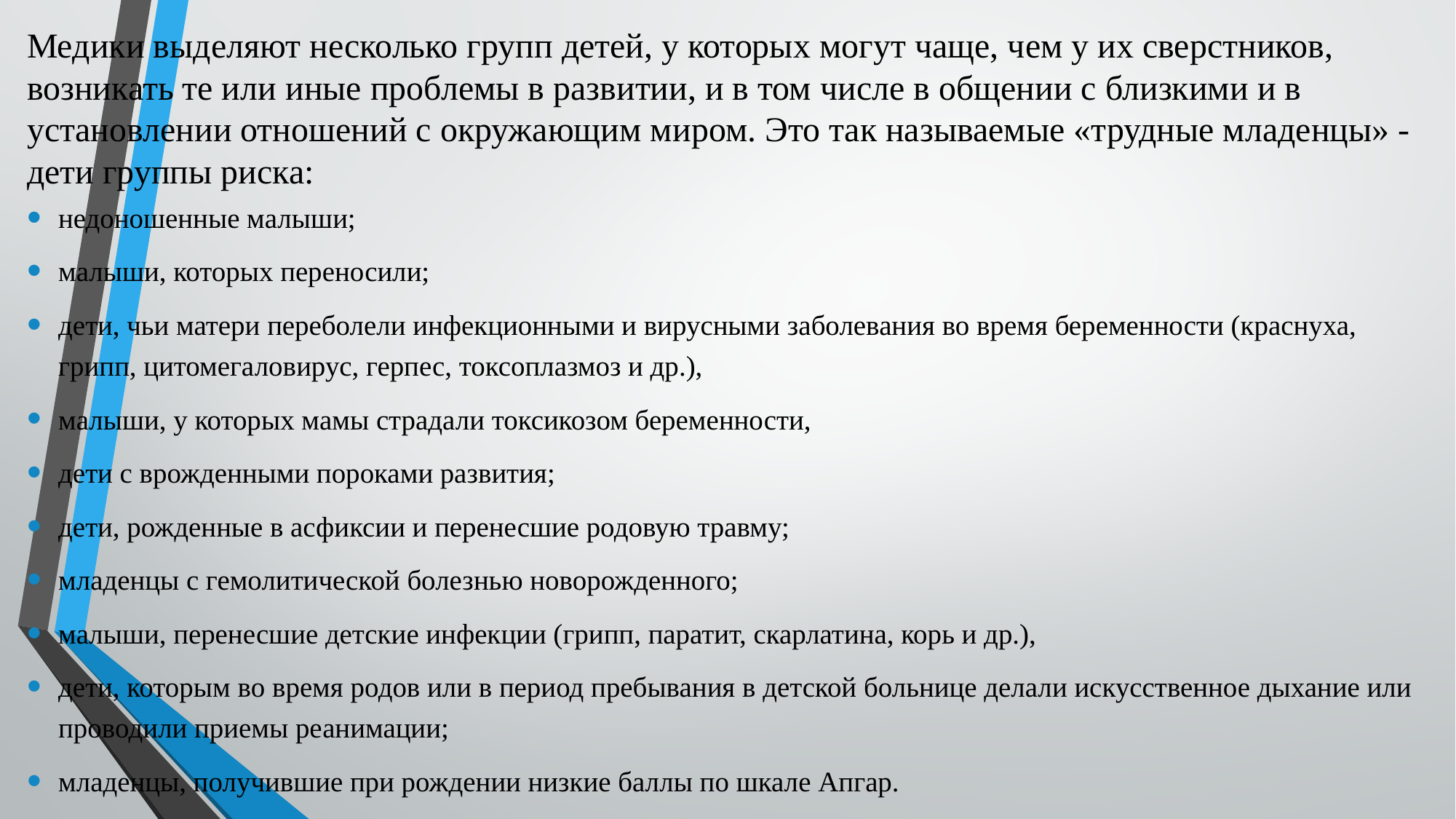

# Медики выделяют несколько групп детей, у которых могут чаще, чем у их сверстников, возникать те или иные проблемы в развитии, и в том числе в общении с близкими и в установлении отношений с окружающим миром. Это так называемые «трудные младенцы» - дети группы риска:
недоношенные малыши;
малыши, которых переносили;
дети, чьи матери переболели инфекционными и вирусными заболевания во время беременности (краснуха, грипп, цитомегаловирус, герпес, токсоплазмоз и др.),
малыши, у которых мамы страдали токсикозом беременности,
дети с врожденными пороками развития;
дети, рожденные в асфиксии и перенесшие родовую травму;
младенцы с гемолитической болезнью новорожденного;
малыши, перенесшие детские инфекции (грипп, паратит, скарлатина, корь и др.),
дети, которым во время родов или в период пребывания в детской больнице делали искусственное дыхание или проводили приемы реанимации;
младенцы, получившие при рождении низкие баллы по шкале Апгар.